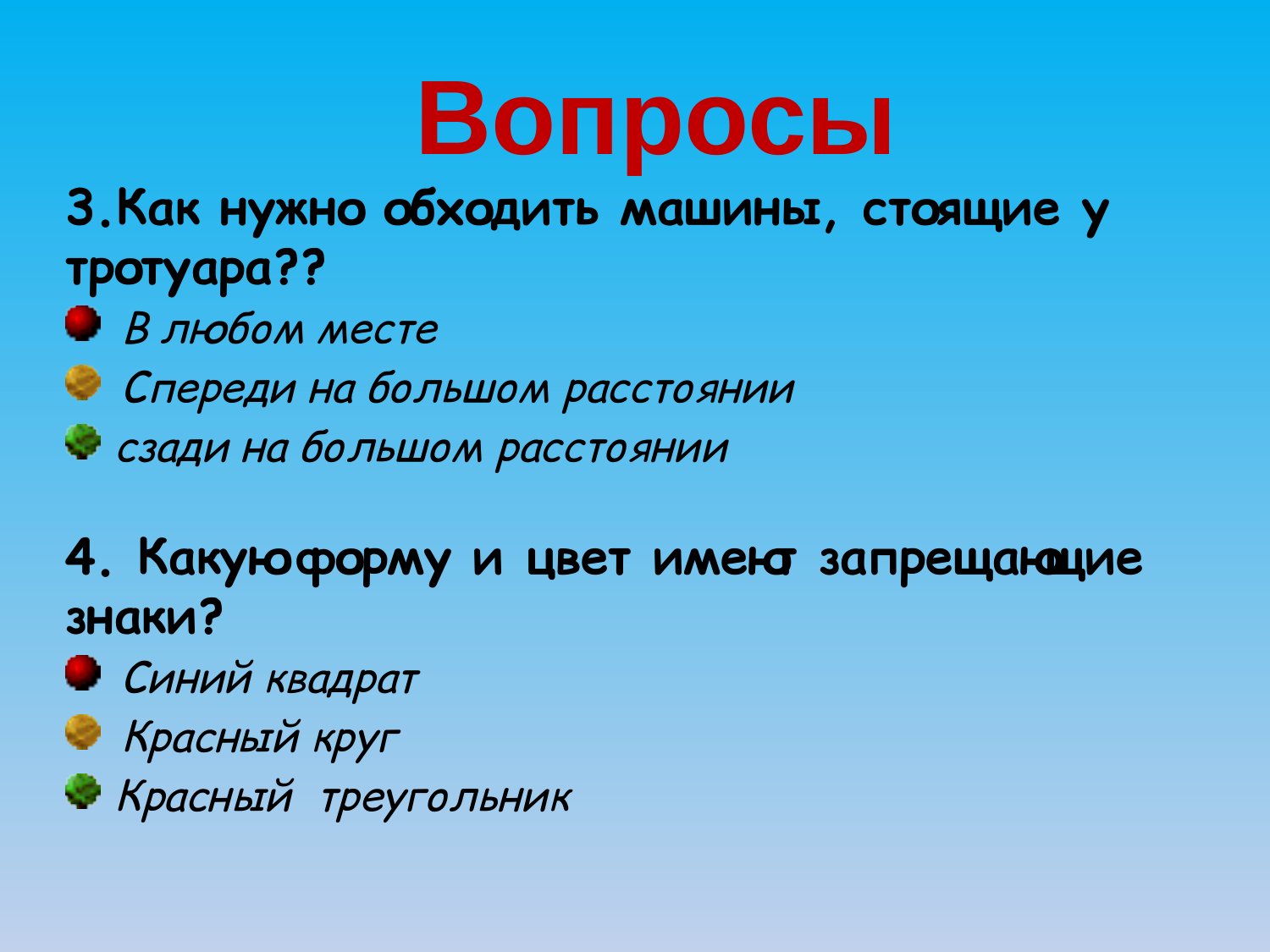

Вопросы
3.Как нужно обходить машины, стоящие у тротуара??
 В любом месте
 Спереди на большом расстоянии
 сзади на большом расстоянии

4. Какую форму и цвет имеют запрещающие знаки?
 Синий квадрат
 Красный круг
 Красный  треугольник